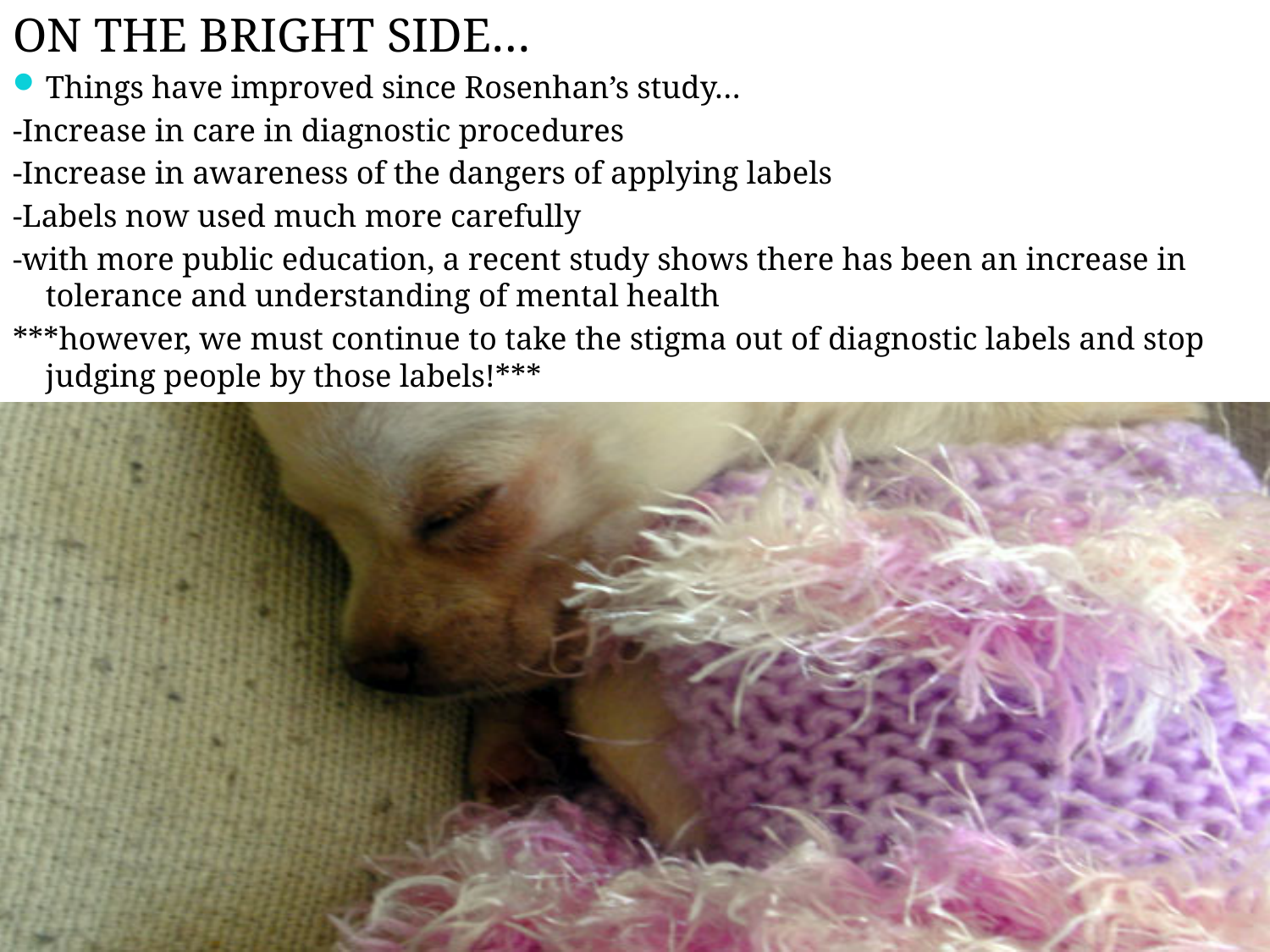

ON THE BRIGHT SIDE…
Things have improved since Rosenhan’s study…
-Increase in care in diagnostic procedures
-Increase in awareness of the dangers of applying labels
-Labels now used much more carefully
-with more public education, a recent study shows there has been an increase in tolerance and understanding of mental health
***however, we must continue to take the stigma out of diagnostic labels and stop judging people by those labels!***